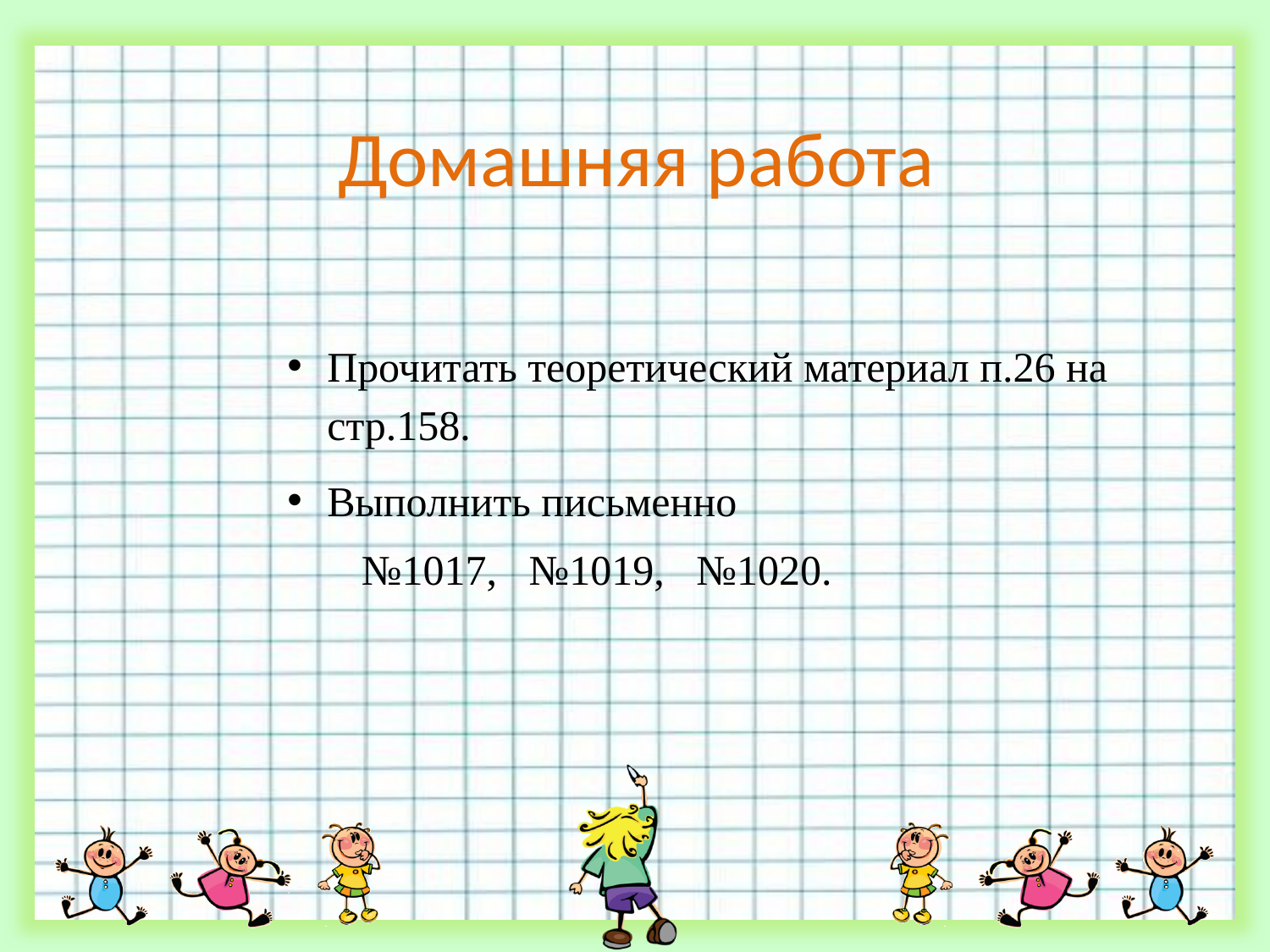

# Домашняя работа
Прочитать теоретический материал п.26 на стр.158.
Выполнить письменно
       №1017,   №1019,   №1020.